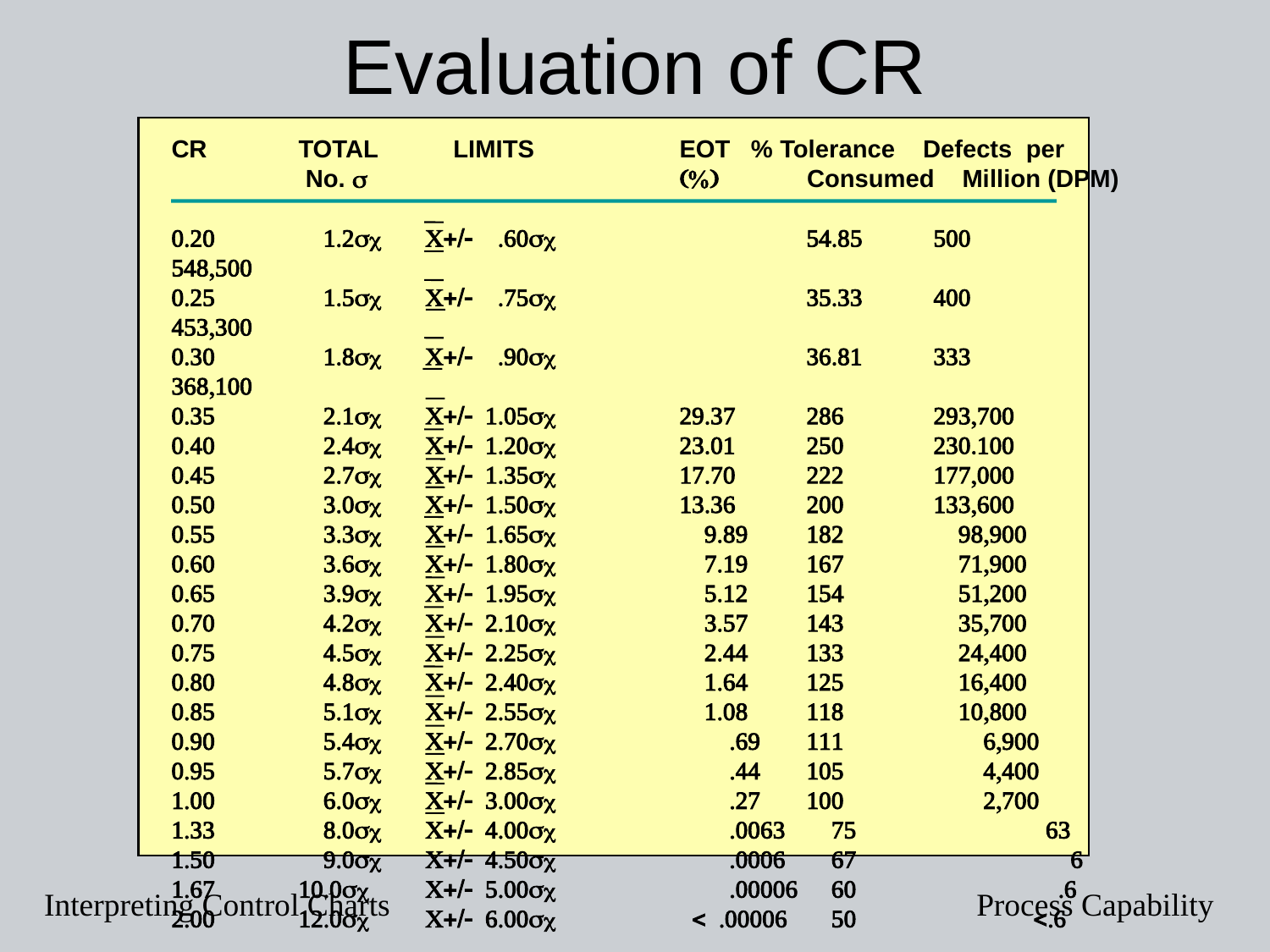

Evaluation of CR

CR	TOTAL	    LIMITS		EOT   % Tolerance    Defects  per
	 No. σ			(%)       Consumed    Million (DPM)

0.20	  1.2σχ	Χ+/−  .60σχ		54.85	500	548,500
0.25	  1.5σχ	Χ+/−  .75σχ		35.33	400	453,300
0.30	  1.8σχ	Χ+/−  .90σχ		36.81	333	368,100
0.35	  2.1σχ	Χ+/− 1.05σχ	29.37	286	293,700
0.40	  2.4σχ	Χ+/− 1.20σχ	23.01	250	230.100
0.45	  2.7σχ	Χ+/− 1.35σχ	17.70	222	177,000
0.50	  3.0σχ	Χ+/− 1.50σχ	13.36	200	133,600
0.55	  3.3σχ	Χ+/− 1.65σχ	  9.89	182	  98,900
0.60	  3.6σχ	Χ+/− 1.80σχ	  7.19	167	  71,900
0.65	  3.9σχ	Χ+/− 1.95σχ	  5.12	154	  51,200
0.70	  4.2σχ	Χ+/− 2.10σχ	  3.57	143	  35,700
0.75	  4.5σχ	Χ+/− 2.25σχ	  2.44	133	  24,400
0.80	  4.8σχ	Χ+/− 2.40σχ	  1.64	125	  16,400
0.85	  5.1σχ	Χ+/− 2.55σχ	  1.08	118	  10,800
0.90	  5.4σχ	Χ+/− 2.70σχ	    .69	111	    6,900
0.95	  5.7σχ	Χ+/− 2.85σχ	    .44	105	    4,400
1.00	  6.0σχ	Χ+/− 3.00σχ	    .27	100	    2,700
1.33	  8.0σχ	Χ+/− 4.00σχ	    .0063	  75	         63
1.50	  9.0σχ	Χ+/− 4.50σχ	    .0006	  67	           6
1.67	10.0σχ	Χ+/− 5.00σχ	    .00006	  60	          .6
2.00	12.0σχ	Χ+/− 6.00σχ	 < .00006	  50	        <.6

Interpreting Control Charts
Process Capability